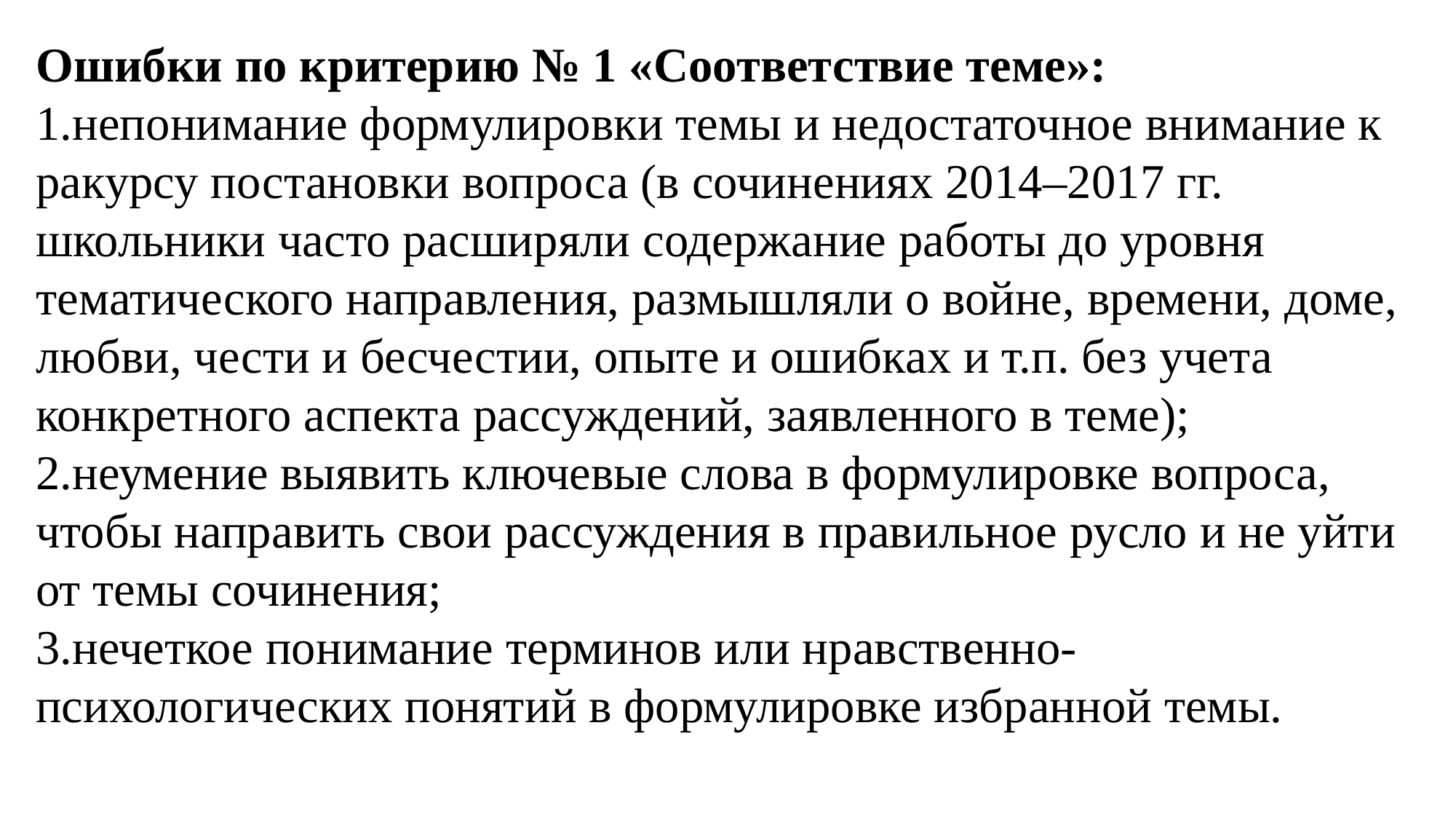

Ошибки по критерию № 1 «Соответствие теме»:
непонимание формулировки темы и недостаточное внимание к ракурсу постановки вопроса (в сочинениях 2014–2017 гг. школьники часто расширяли содержание работы до уровня тематического направления, размышляли о войне, времени, доме, любви, чести и бесчестии, опыте и ошибках и т.п. без учета конкретного аспекта рассуждений, заявленного в теме);
неумение выявить ключевые слова в формулировке вопроса, чтобы направить свои рассуждения в правильное русло и не уйти от темы сочинения;
нечеткое понимание терминов или нравственно-психологических понятий в формулировке избранной темы.